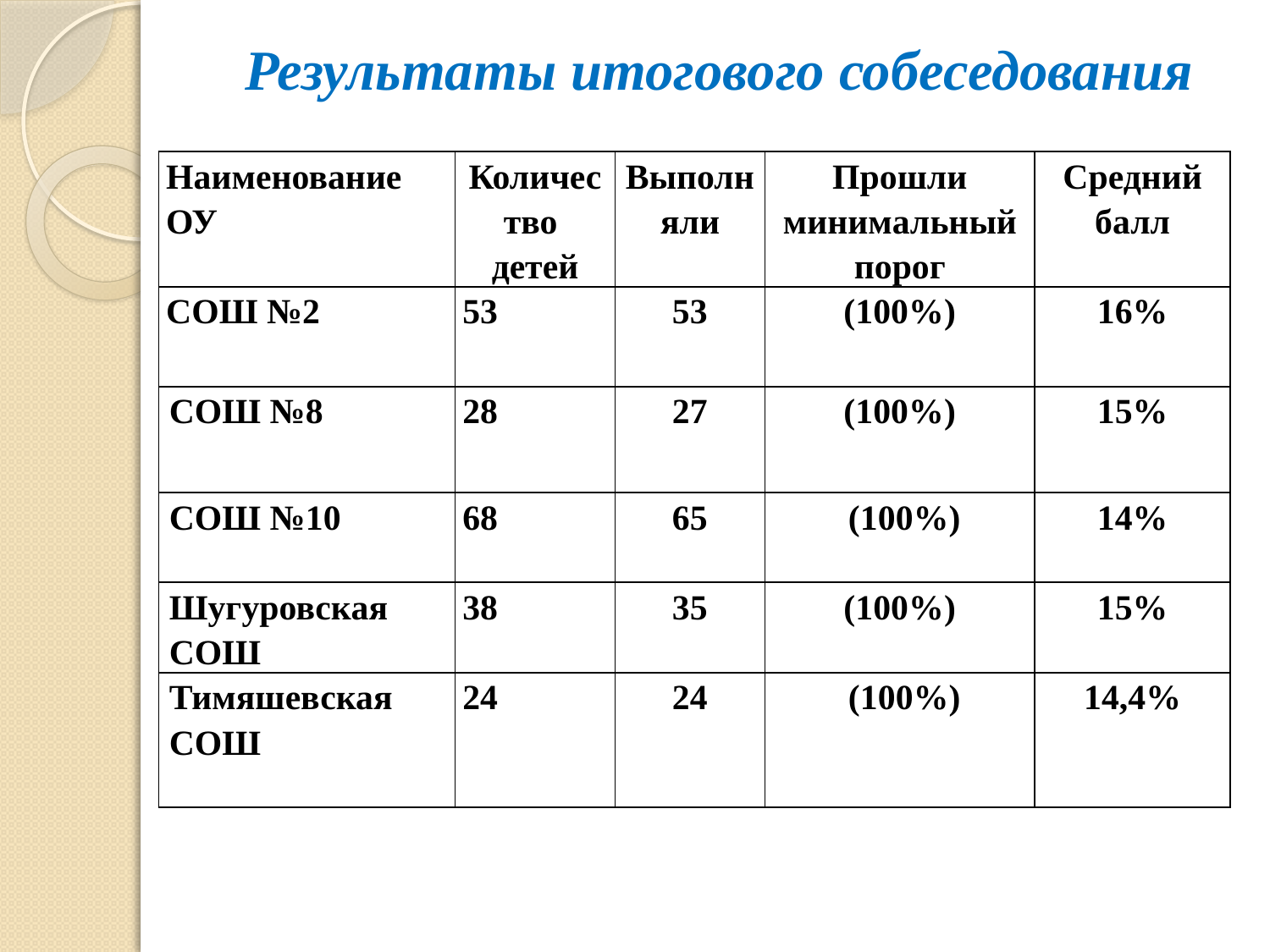

# Результаты итогового собеседования
| Наименование ОУ | Количество детей | Выполняли | Прошли минимальный порог | Средний балл |
| --- | --- | --- | --- | --- |
| СОШ №2 | 53 | 53 | (100%) | 16% |
| СОШ №8 | 28 | 27 | (100%) | 15% |
| СОШ №10 | 68 | 65 | (100%) | 14% |
| Шугуровская СОШ | 38 | 35 | (100%) | 15% |
| Тимяшевская СОШ | 24 | 24 | (100%) | 14,4% |